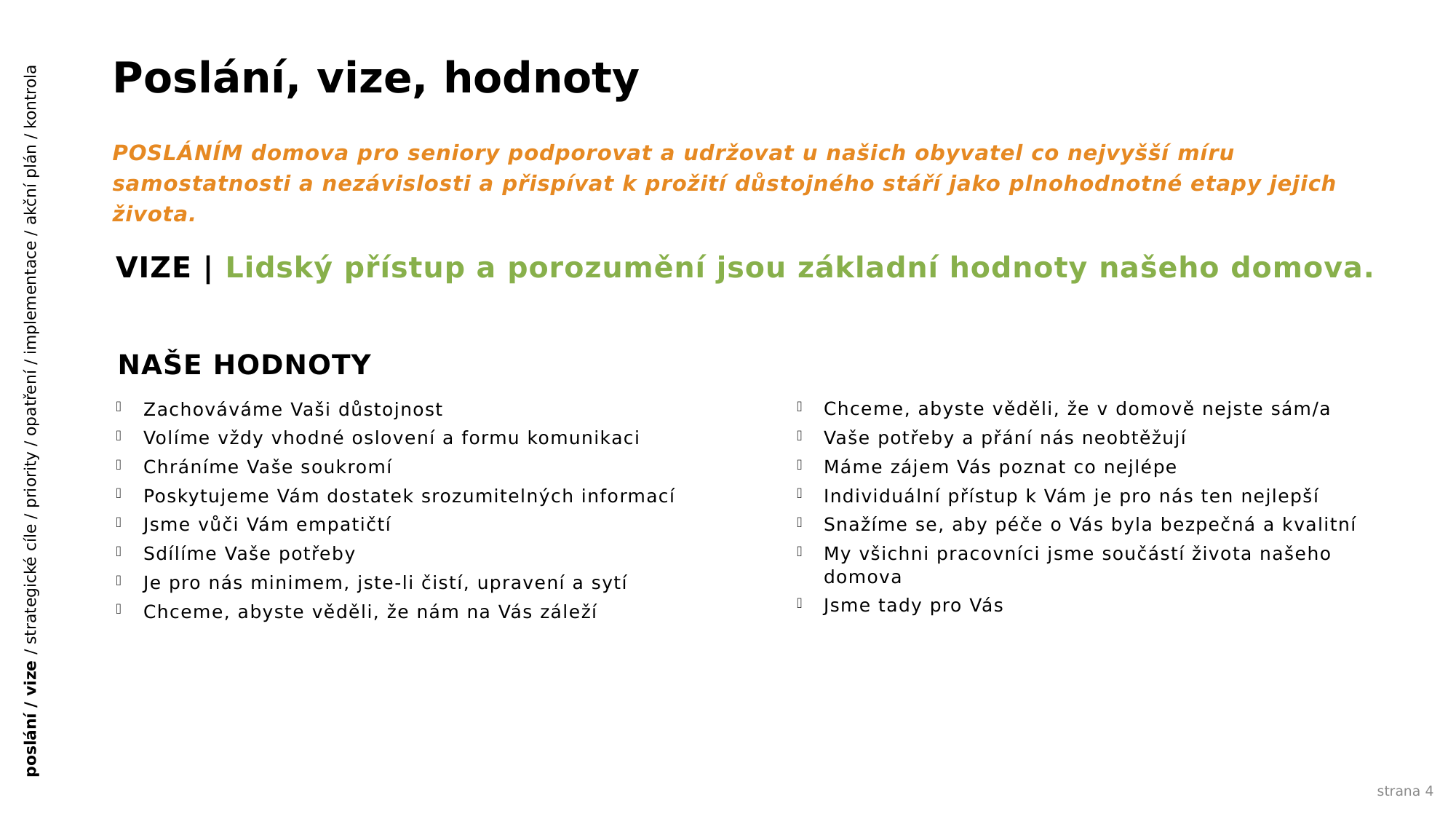

# Poslání, vize, hodnoty
POSLÁNÍM domova pro seniory podporovat a udržovat u našich obyvatel co nejvyšší míru samostatnosti a nezávislosti a přispívat k prožití důstojného stáří jako plnohodnotné etapy jejich života.
VIZE | Lidský přístup a porozumění jsou základní hodnoty našeho domova.
NAŠE HODNOTY
poslání / vize / strategické cíle / priority / opatření / implementace / akční plán / kontrola
Zachováváme Vaši důstojnost
Volíme vždy vhodné oslovení a formu komunikaci
Chráníme Vaše soukromí
Poskytujeme Vám dostatek srozumitelných informací
Jsme vůči Vám empatičtí
Sdílíme Vaše potřeby
Je pro nás minimem, jste-li čistí, upravení a sytí
Chceme, abyste věděli, že nám na Vás záleží
Chceme, abyste věděli, že v domově nejste sám/a
Vaše potřeby a přání nás neobtěžují
Máme zájem Vás poznat co nejlépe
Individuální přístup k Vám je pro nás ten nejlepší
Snažíme se, aby péče o Vás byla bezpečná a kvalitní
My všichni pracovníci jsme součástí života našeho domova
Jsme tady pro Vás
strana 4